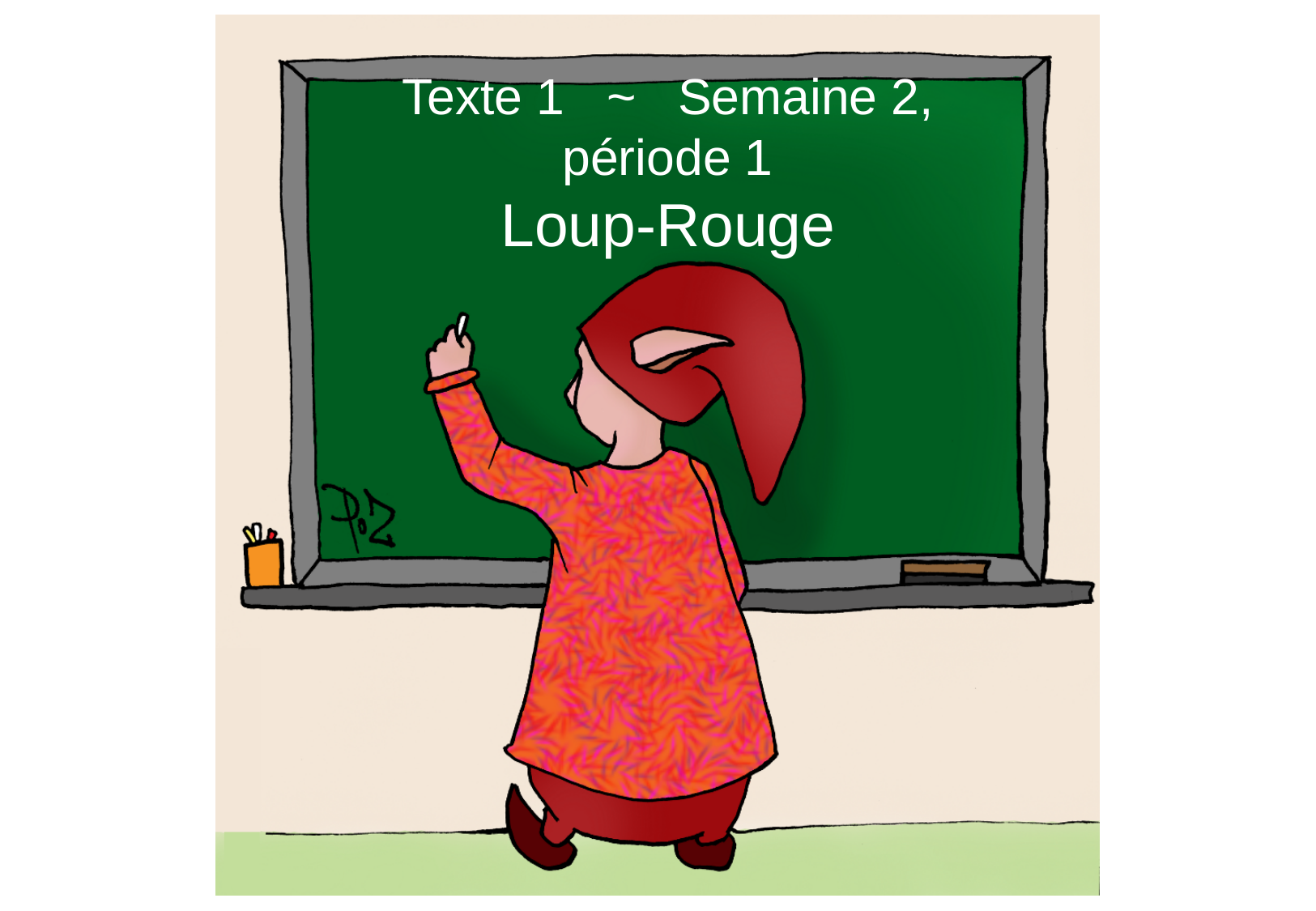

Texte 1   ~   Semaine 2, période 1
Loup-Rouge